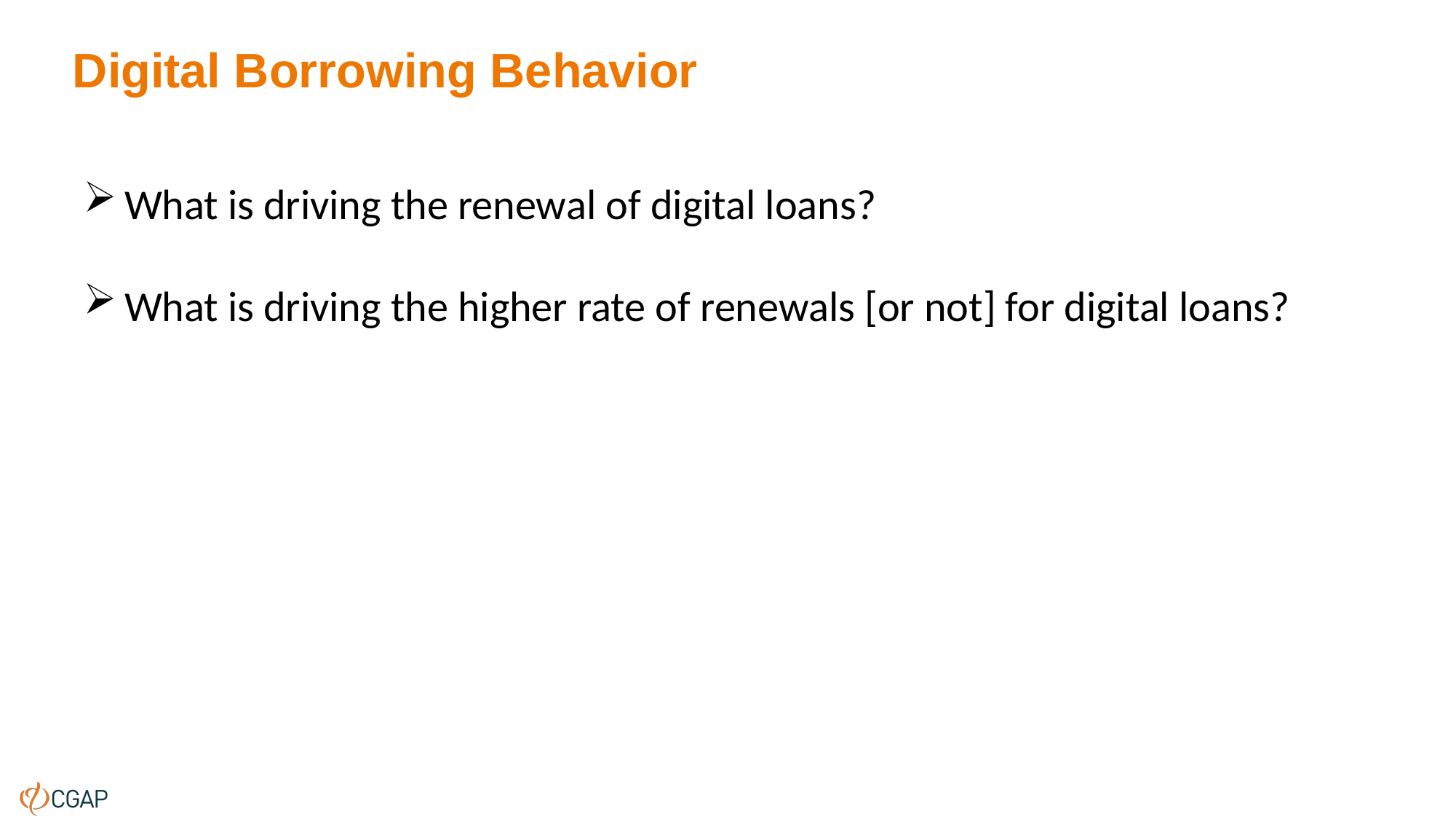

# Digital Borrowing Behavior
What is driving the renewal of digital loans?
What is driving the higher rate of renewals [or not] for digital loans?